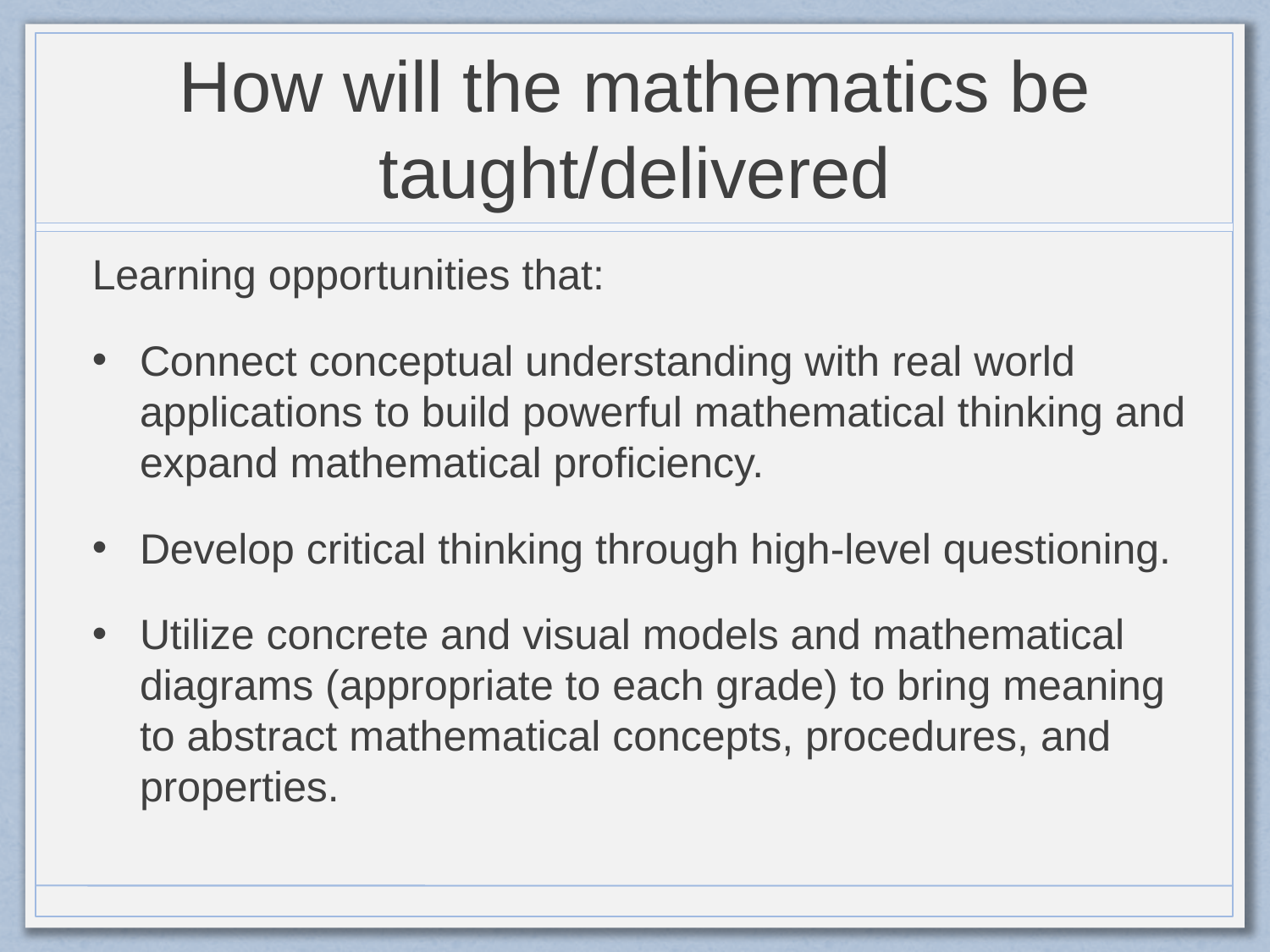

# How will the mathematics be taught/delivered
Learning opportunities that:
Connect conceptual understanding with real world applications to build powerful mathematical thinking and expand mathematical proficiency.
Develop critical thinking through high-level questioning.
Utilize concrete and visual models and mathematical diagrams (appropriate to each grade) to bring meaning to abstract mathematical concepts, procedures, and properties.